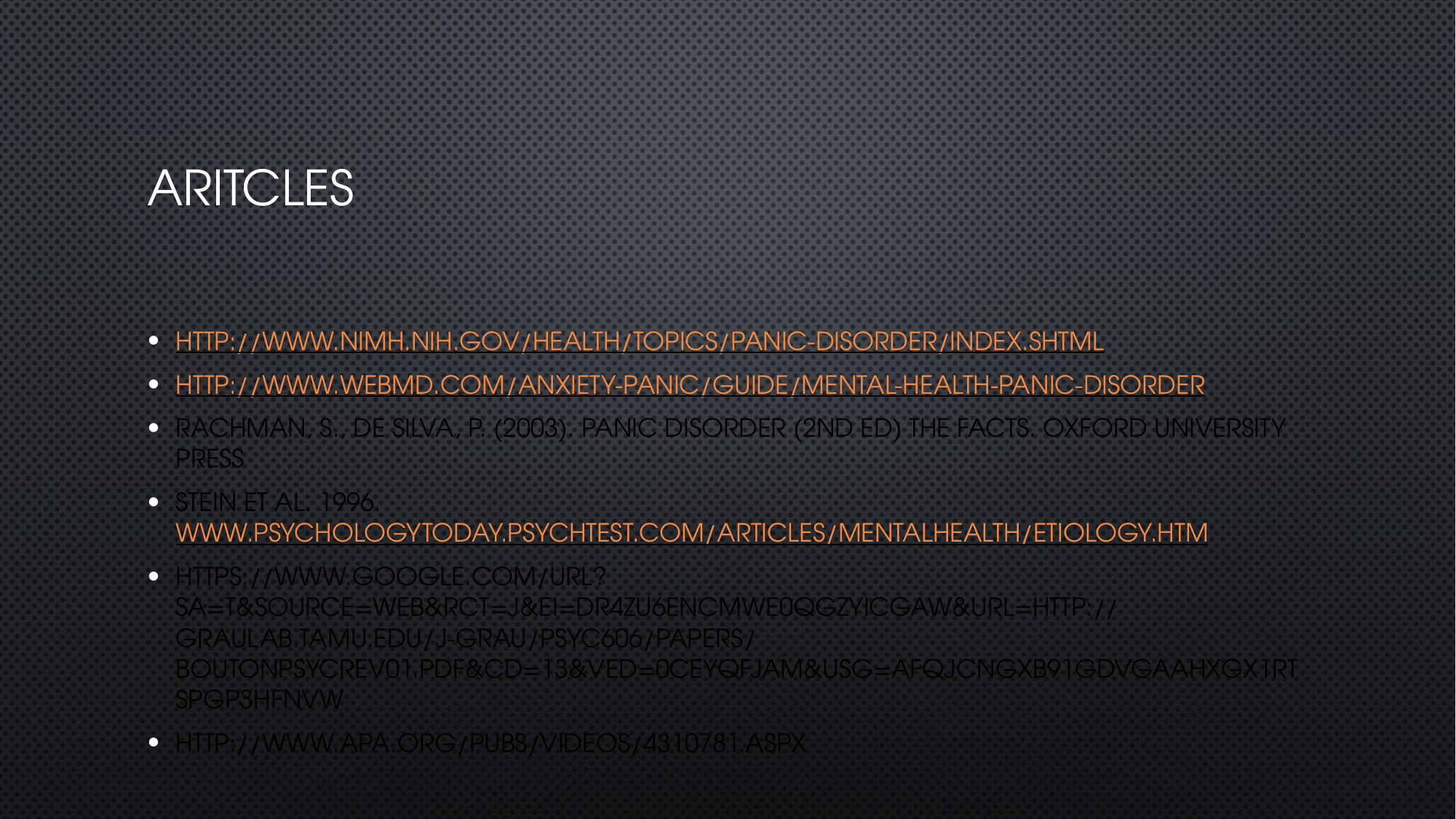

# ARITCLES
http://www.nimh.nih.gov/health/topics/panic-disorder/index.shtml
http://www.webmd.com/anxiety-panic/guide/mental-health-panic-disorder
Rachman, S., De Silva, P. (2003). Panic Disorder (2nd ed) The Facts. Oxford University Press
Stein et al. 1996. www.Psychologytoday.psychtest.com/articles/mentalhealth/etiology.htm
https://www.google.com/url?sa=t&source=web&rct=j&ei=Dr4ZU6enCMWe0QGzyICgAw&url=http://graulab.tamu.edu/j-grau/Psyc606/Papers/BoutonPsycRev01.pdf&cd=13&ved=0CEYQFjAM&usg=AFQjCNGxB91gDVgAaHxGx1rTSPGp3hfNvw
http://www.apa.org/pubs/videos/4310781.aspx